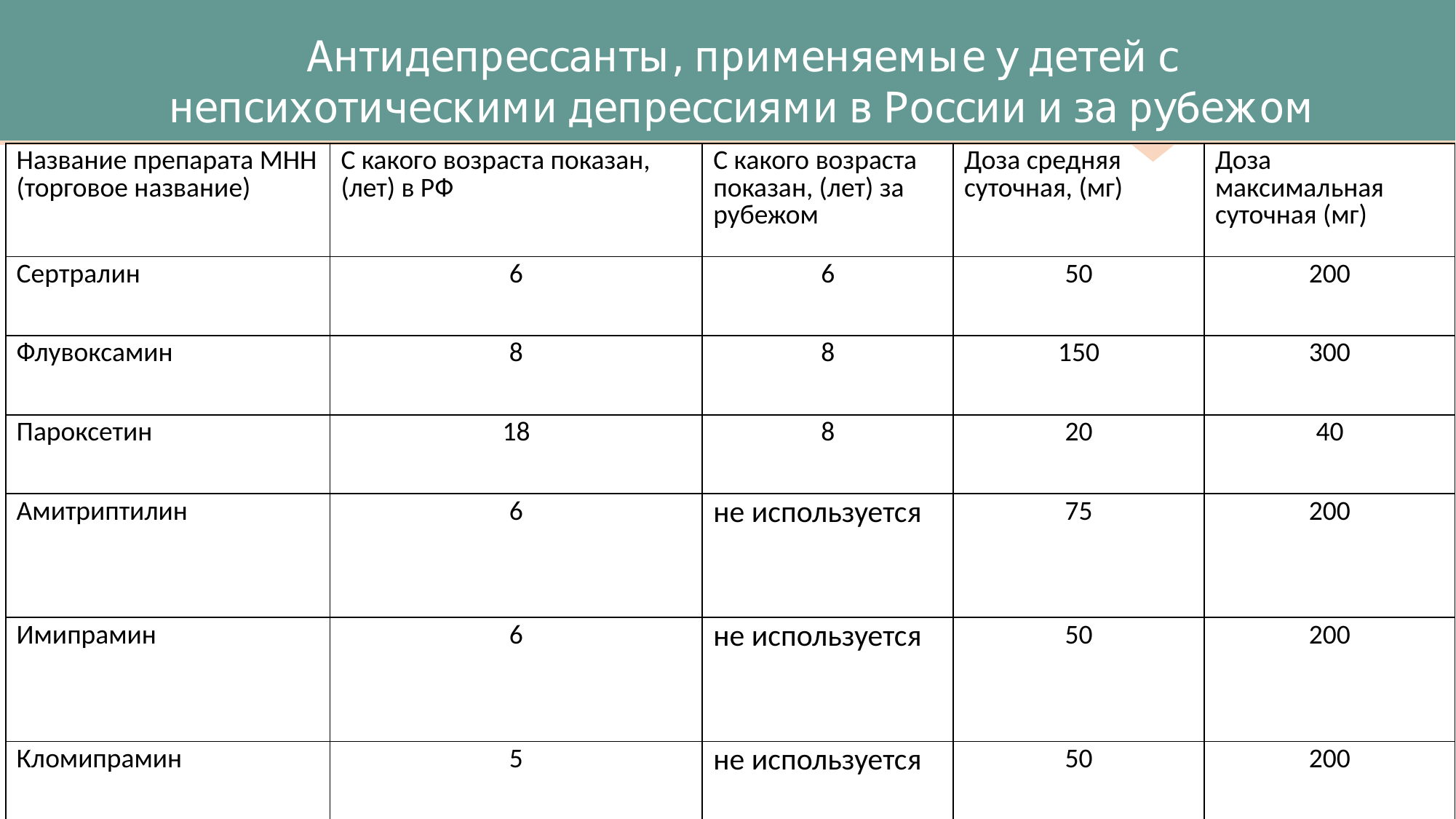

# Антидепрессанты, применяемые у детей с непсихотическими депрессиями в России и за рубежом
| Название препарата МНН (торговое название) | С какого возраста показан, (лет) в РФ | С какого возраста показан, (лет) за рубежом | Доза средняя суточная, (мг) | Доза максимальная суточная (мг) |
| --- | --- | --- | --- | --- |
| Сертралин | 6 | 6 | 50 | 200 |
| Флувоксамин | 8 | 8 | 150 | 300 |
| Пароксетин | 18 | 8 | 20 | 40 |
| Амитриптилин | 6 | не используется | 75 | 200 |
| Имипрамин | 6 | не используется | 50 | 200 |
| Кломипрамин | 5 | не используется | 50 | 200 |